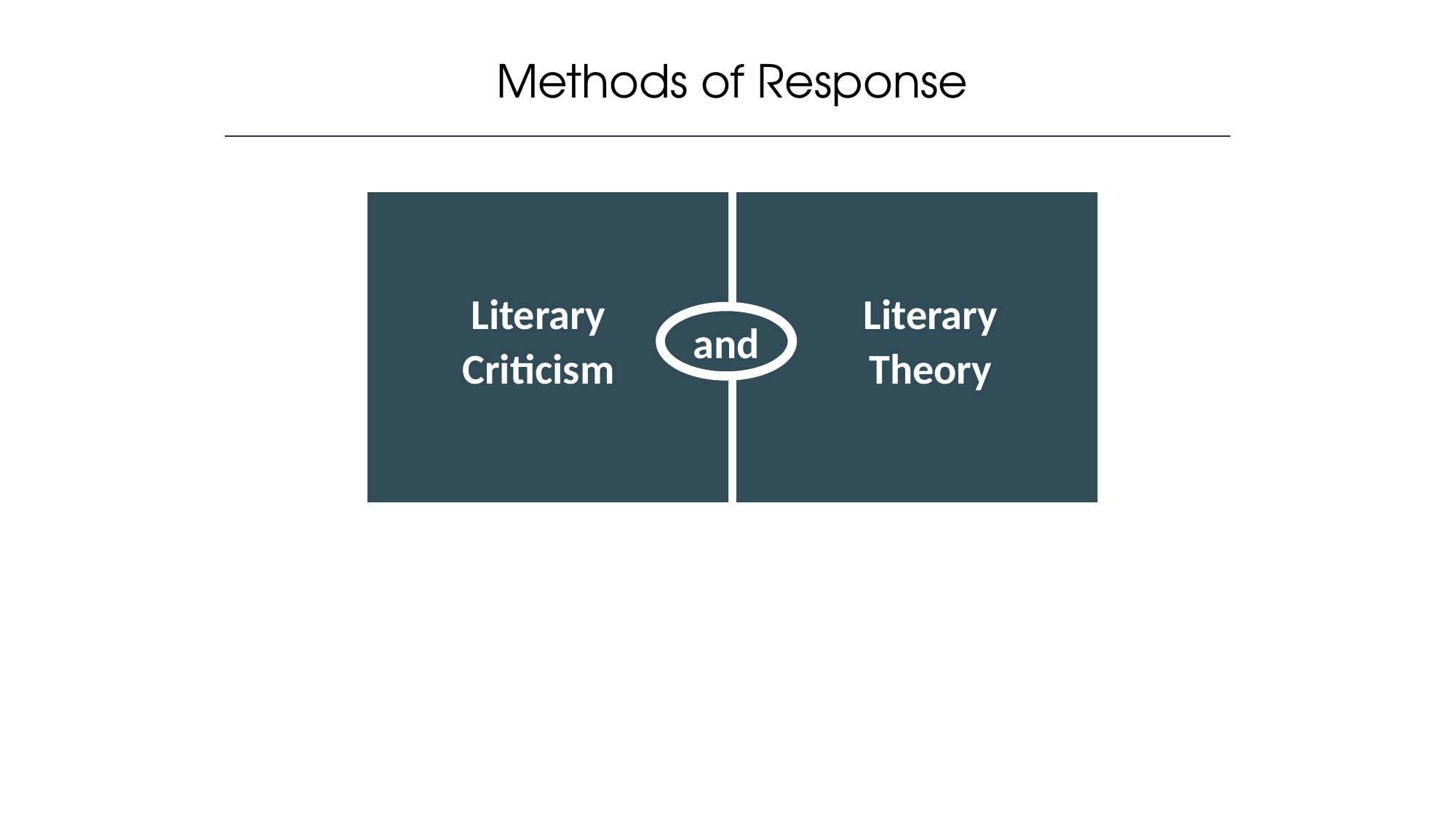

Methods of Response

and
Literary Criticism
Literary Theory
HAWKES LEARNING